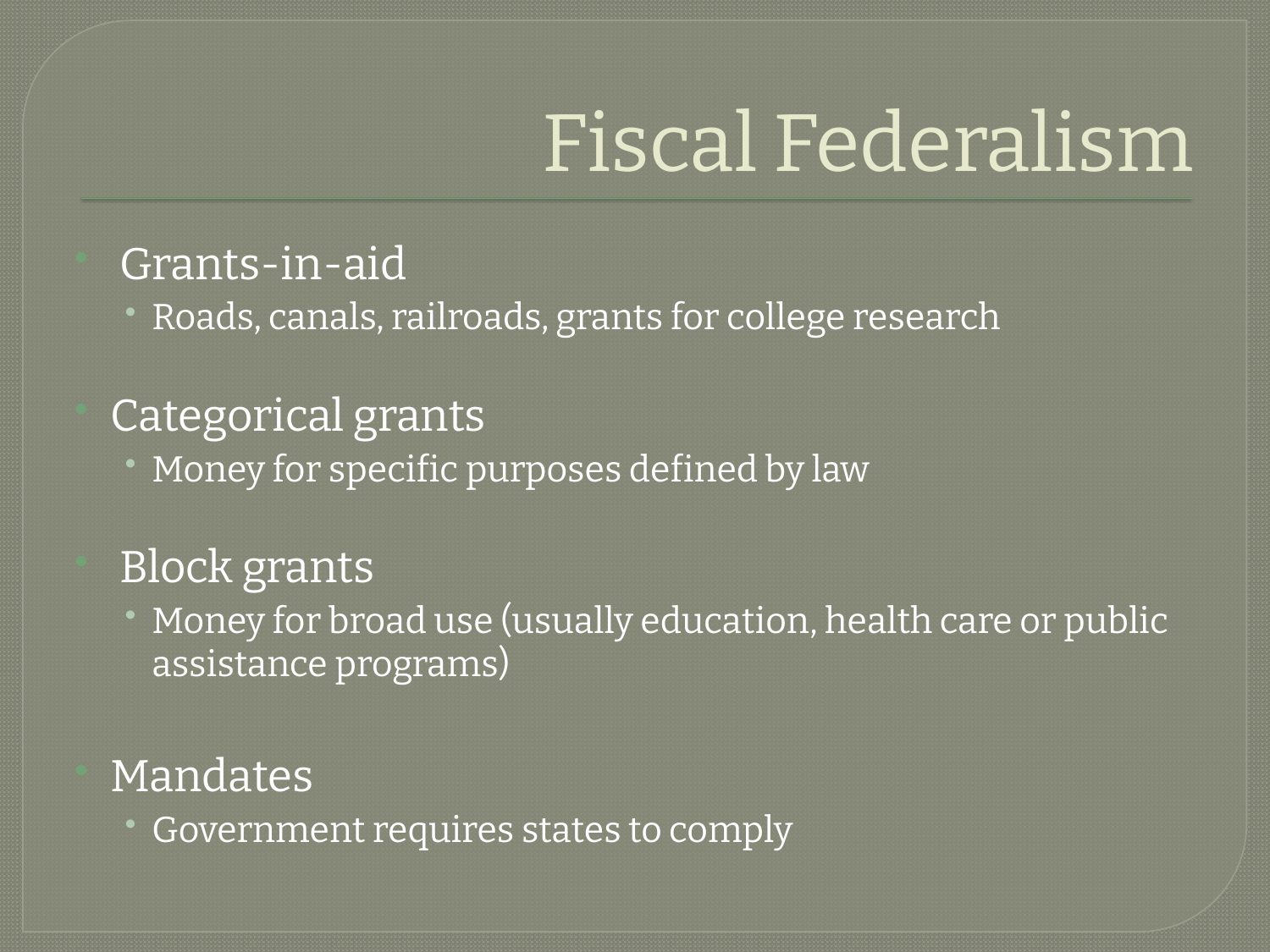

# Fiscal Federalism
 Grants-in-aid
Roads, canals, railroads, grants for college research

Categorical grants
Money for specific purposes defined by law

 Block grants
Money for broad use (usually education, health care or public assistance programs)

Mandates
Government requires states to comply